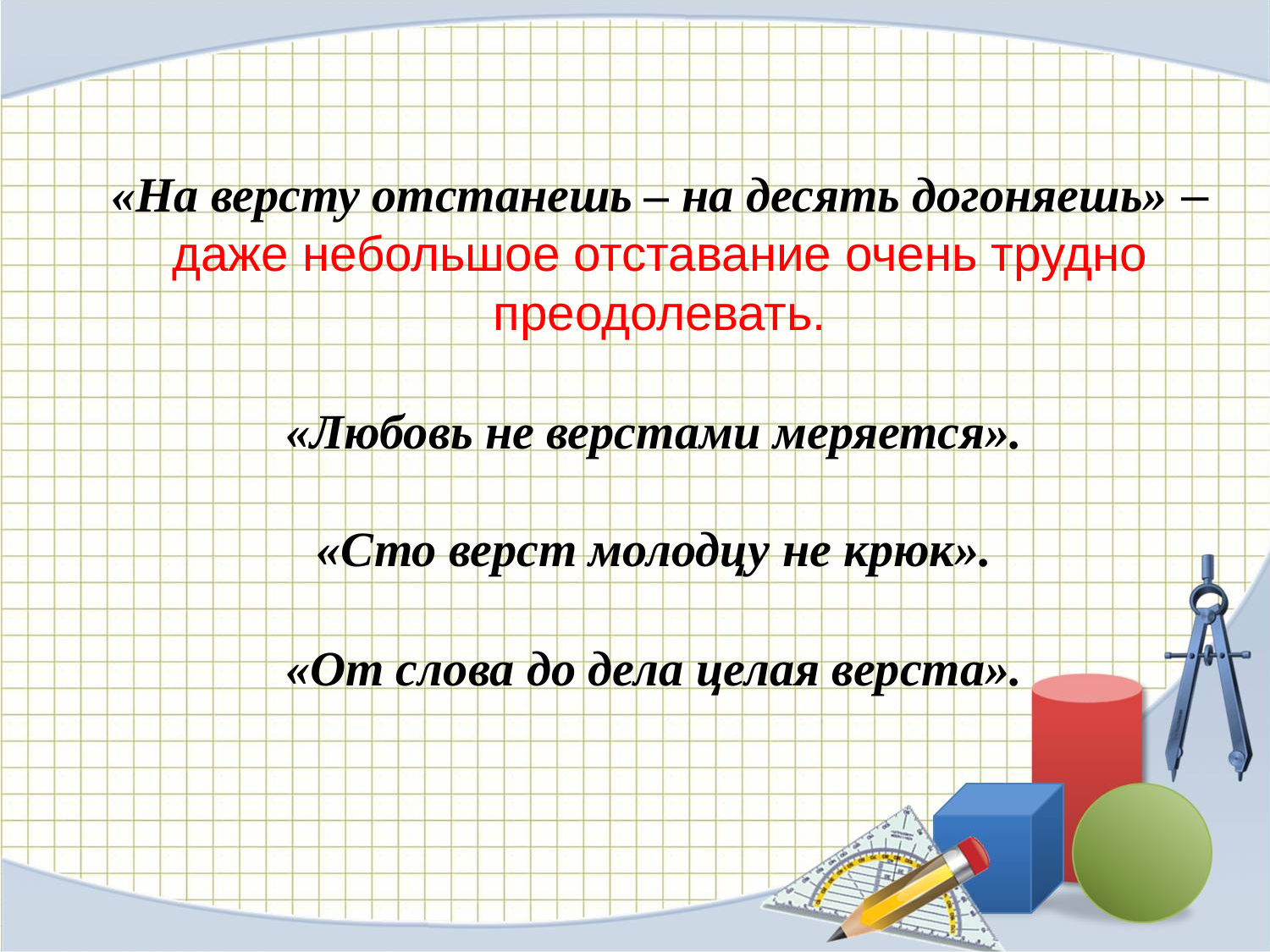

«На версту отстанешь – на десять догоняешь» – даже небольшое отставание очень трудно преодолевать.

«Любовь не верстами меряется».

«Сто верст молодцу не крюк».

«От слова до дела целая верста».